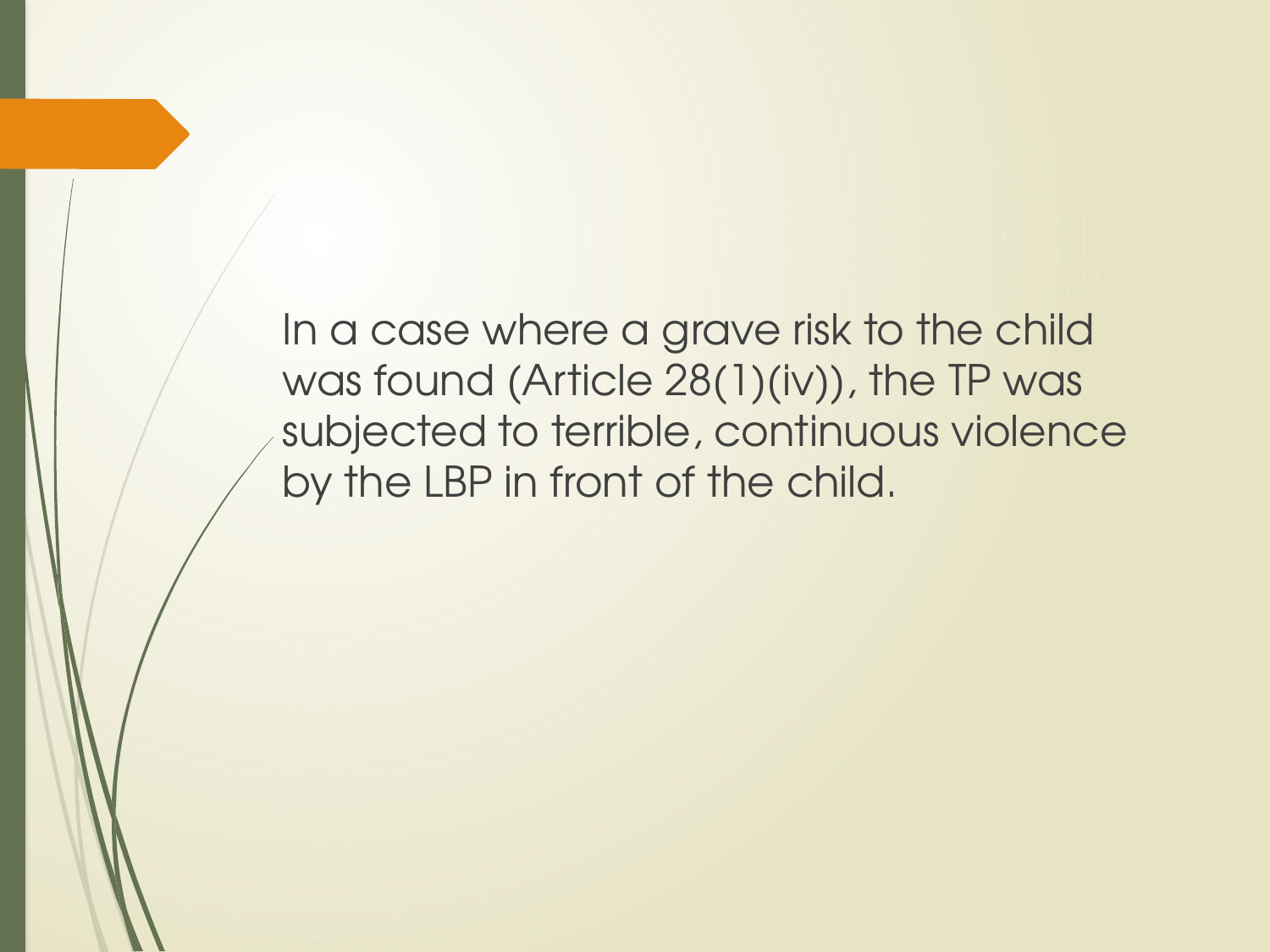

#
In a case where a grave risk to the child was found (Article 28(1)(iv)), the TP was subjected to terrible, continuous violence by the LBP in front of the child.